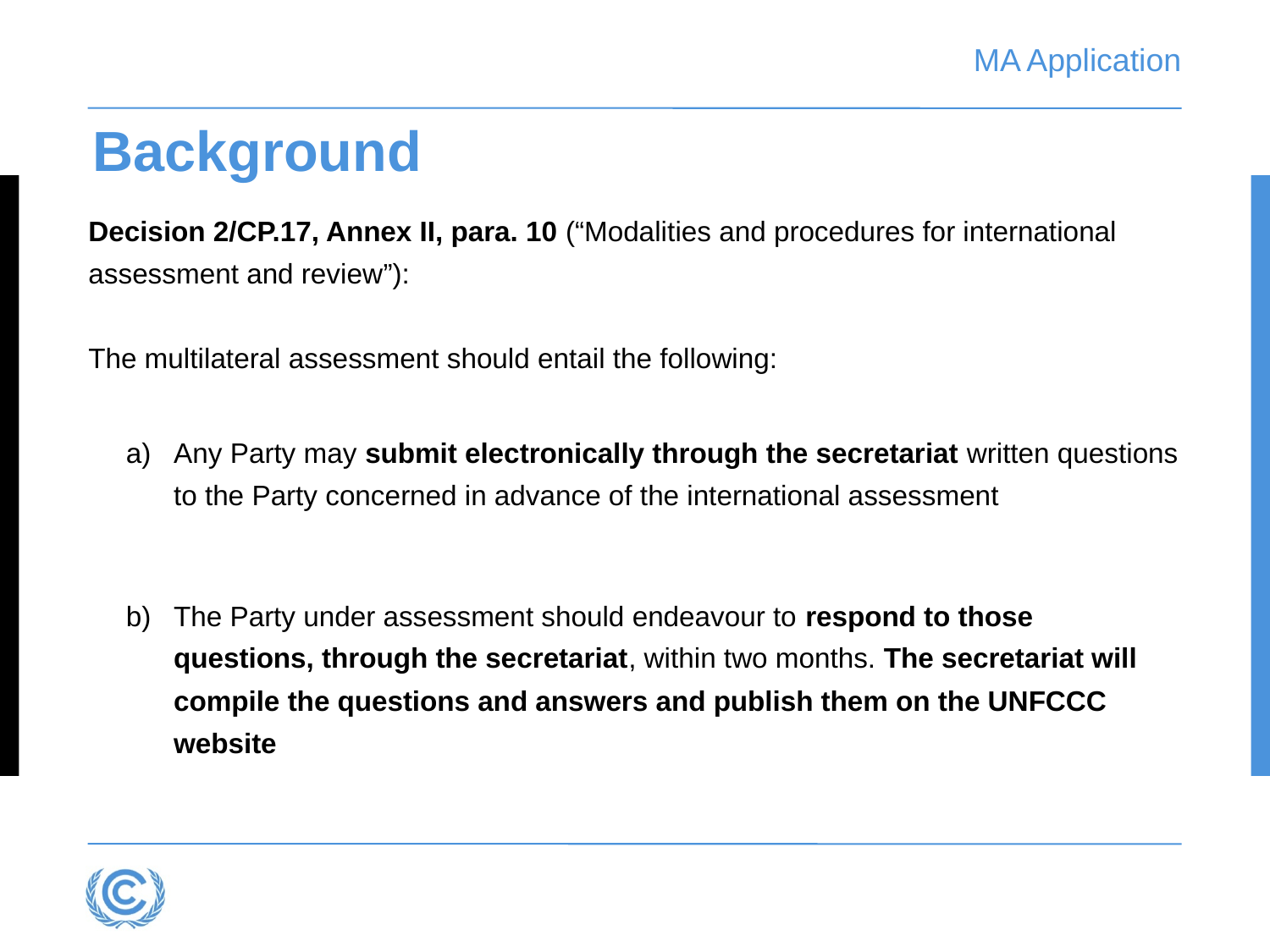

# MA Application
Background
Decision 2/CP.17, Annex II, para. 10 (“Modalities and procedures for international assessment and review”):

The multilateral assessment should entail the following:

Any Party may submit electronically through the secretariat written questions to the Party concerned in advance of the international assessment

The Party under assessment should endeavour to respond to those questions, through the secretariat, within two months. The secretariat will compile the questions and answers and publish them on the UNFCCC website